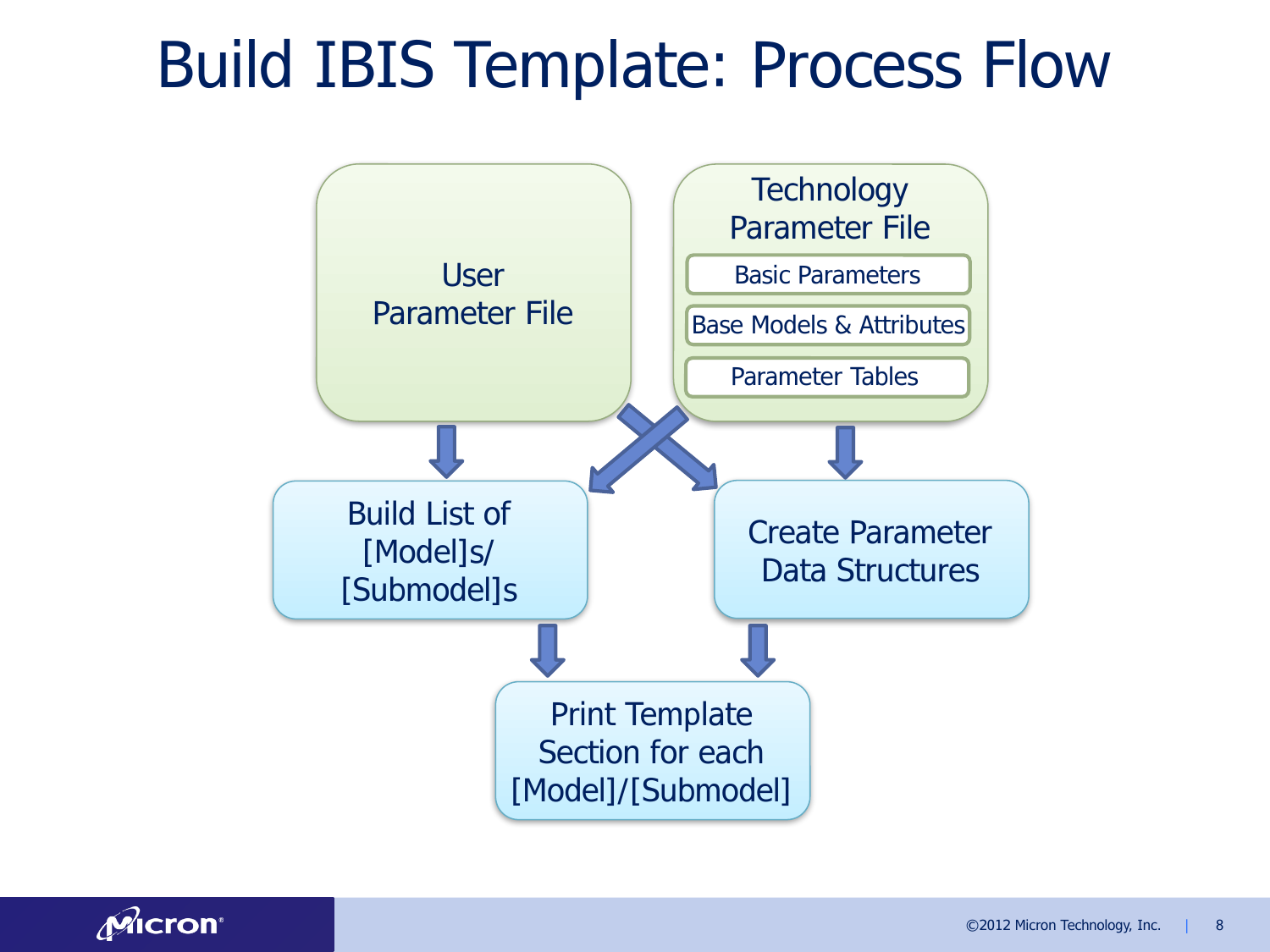

# Build IBIS Template: Process Flow
Technology
Parameter File

User
Parameter File
Basic Parameters

Base Models & Attributes

Parameter Tables

Build List of [Model]s/ [Submodel]s
Create Parameter Data Structures

Print Template Section for each [Model]/[Submodel]